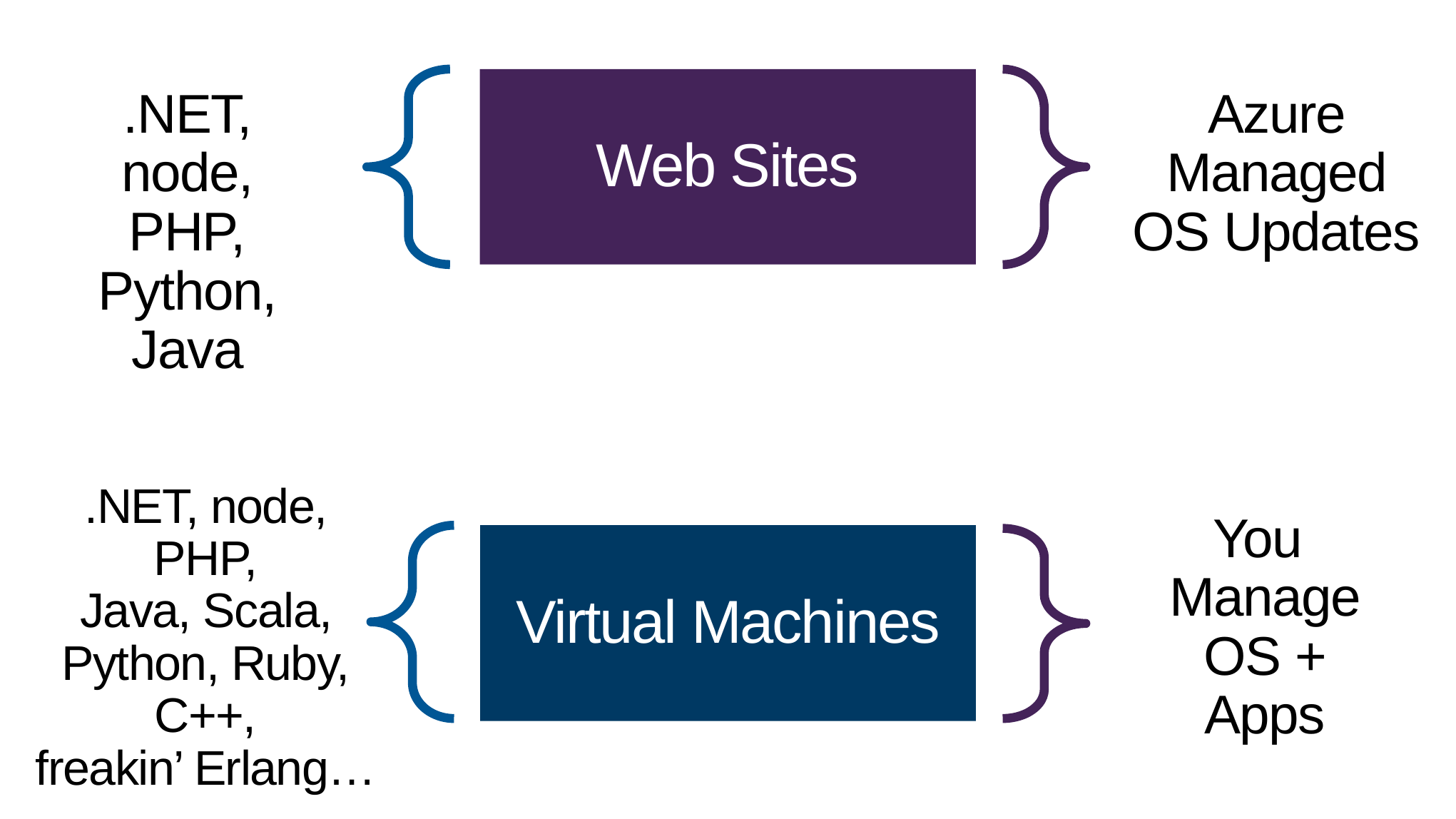

Web Sites

.NET,
node,
PHP,
Python,
Java
Azure Managed OS Updates
.NET, node, PHP,
Java, Scala, Python, Ruby,
C++,
freakin’ Erlang…
You
Manage OS + Apps

Virtual Machines